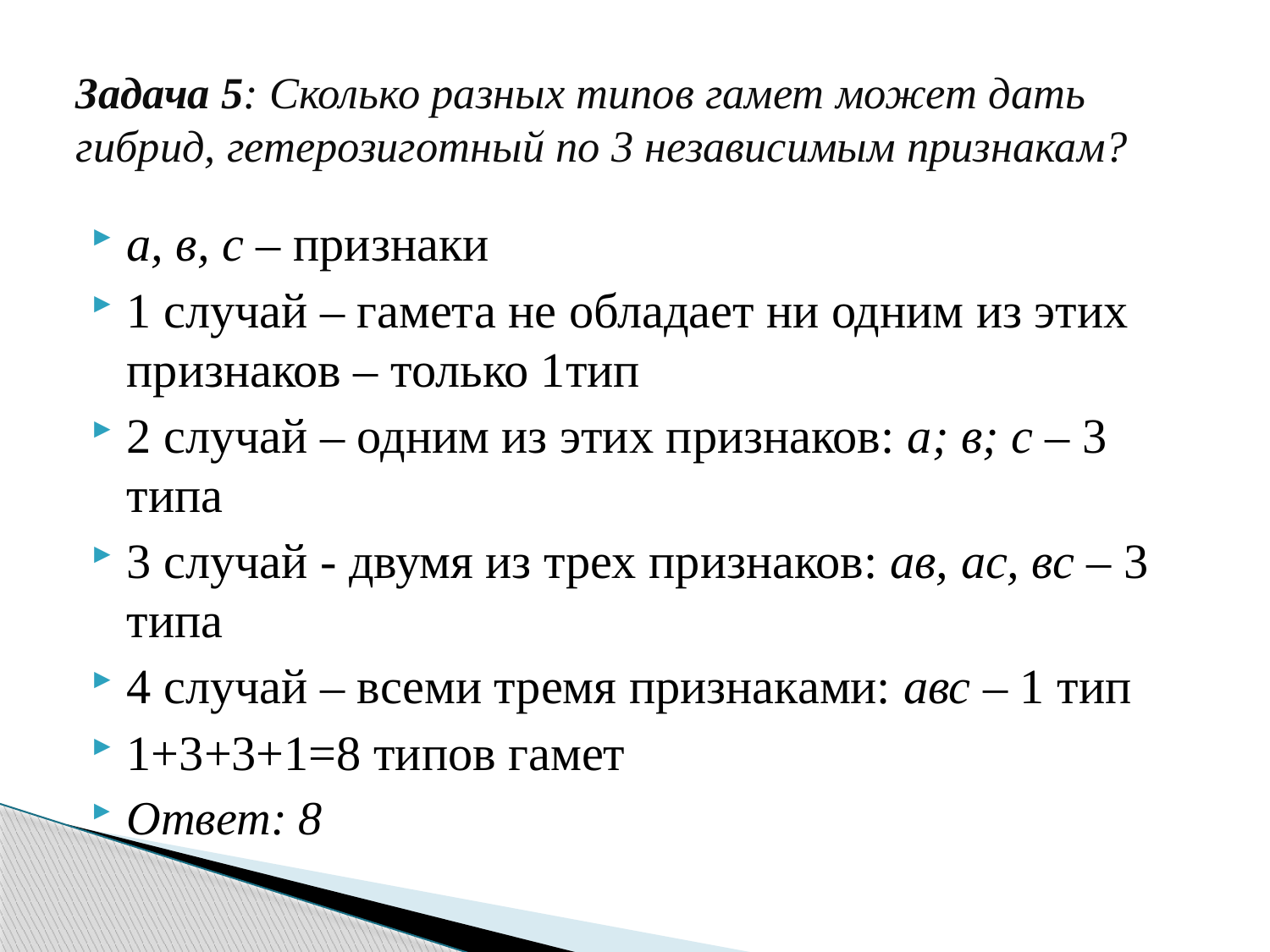

# Задача 5: Сколько разных типов гамет может дать гибрид, гетерозиготный по 3 независимым признакам?
а, в, с – признаки
1 случай – гамета не обладает ни одним из этих признаков – только 1тип
2 случай – одним из этих признаков: а; в; с – 3 типа
3 случай - двумя из трех признаков: ав, ас, вс – 3 типа
4 случай – всеми тремя признаками: авс – 1 тип
1+3+3+1=8 типов гамет
Ответ: 8